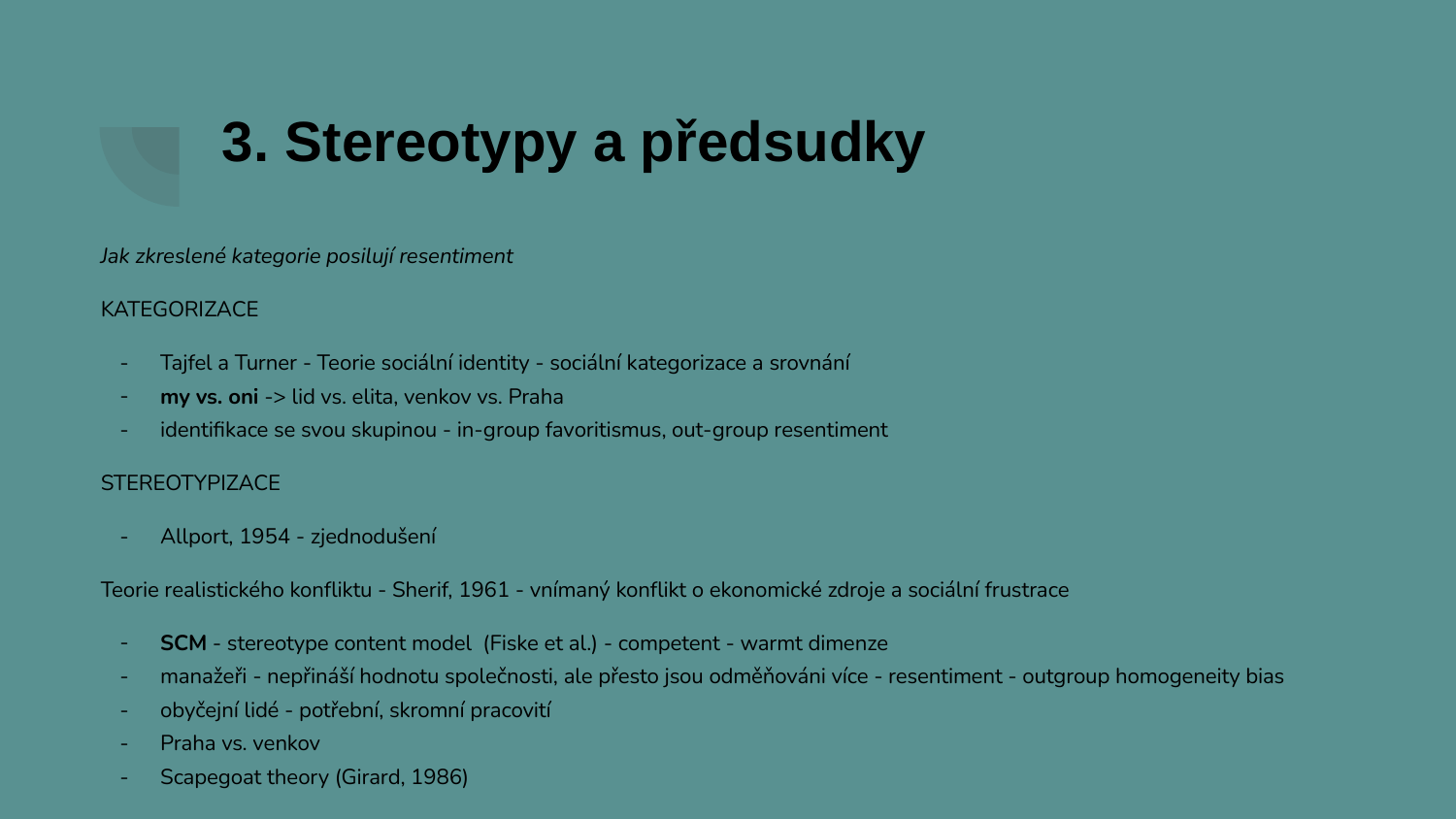

# 3. Stereotypy a předsudky
Jak zkreslené kategorie posilují resentiment
KATEGORIZACE
Tajfel a Turner - Teorie sociální identity - sociální kategorizace a srovnání
my vs. oni -> lid vs. elita, venkov vs. Praha
identifikace se svou skupinou - in-group favoritismus, out-group resentiment
STEREOTYPIZACE
Allport, 1954 - zjednodušení
Teorie realistického konfliktu - Sherif, 1961 - vnímaný konflikt o ekonomické zdroje a sociální frustrace
SCM - stereotype content model  (Fiske et al.) - competent - warmt dimenze
manažeři - nepřináší hodnotu společnosti, ale přesto jsou odměňováni více - resentiment - outgroup homogeneity bias
obyčejní lidé - potřební, skromní pracovití
Praha vs. venkov
Scapegoat theory (Girard, 1986)